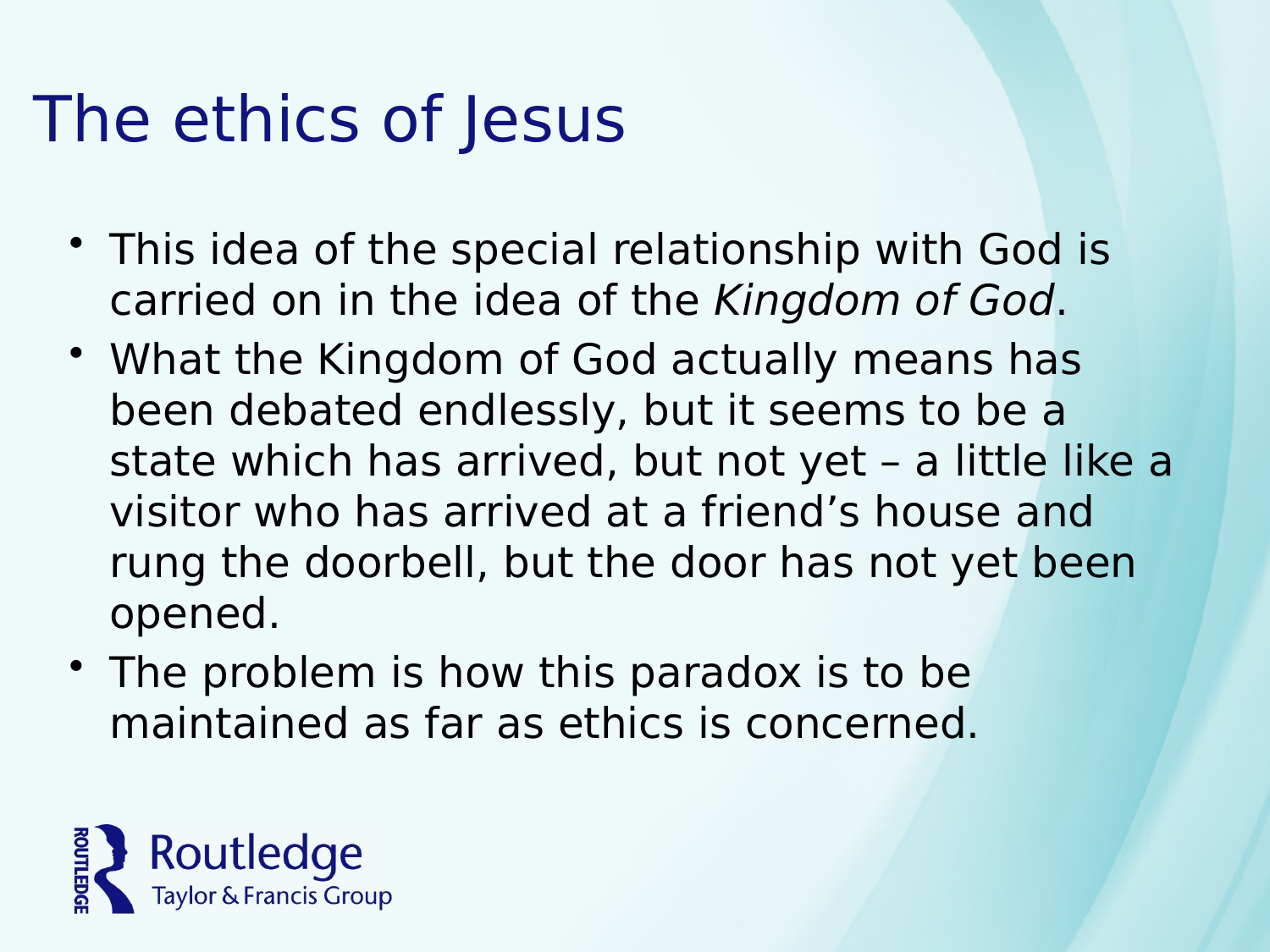

# The ethics of Jesus
This idea of the special relationship with God is carried on in the idea of the Kingdom of God.
What the Kingdom of God actually means has been debated endlessly, but it seems to be a state which has arrived, but not yet – a little like a visitor who has arrived at a friend’s house and rung the doorbell, but the door has not yet been opened.
The problem is how this paradox is to be maintained as far as ethics is concerned.